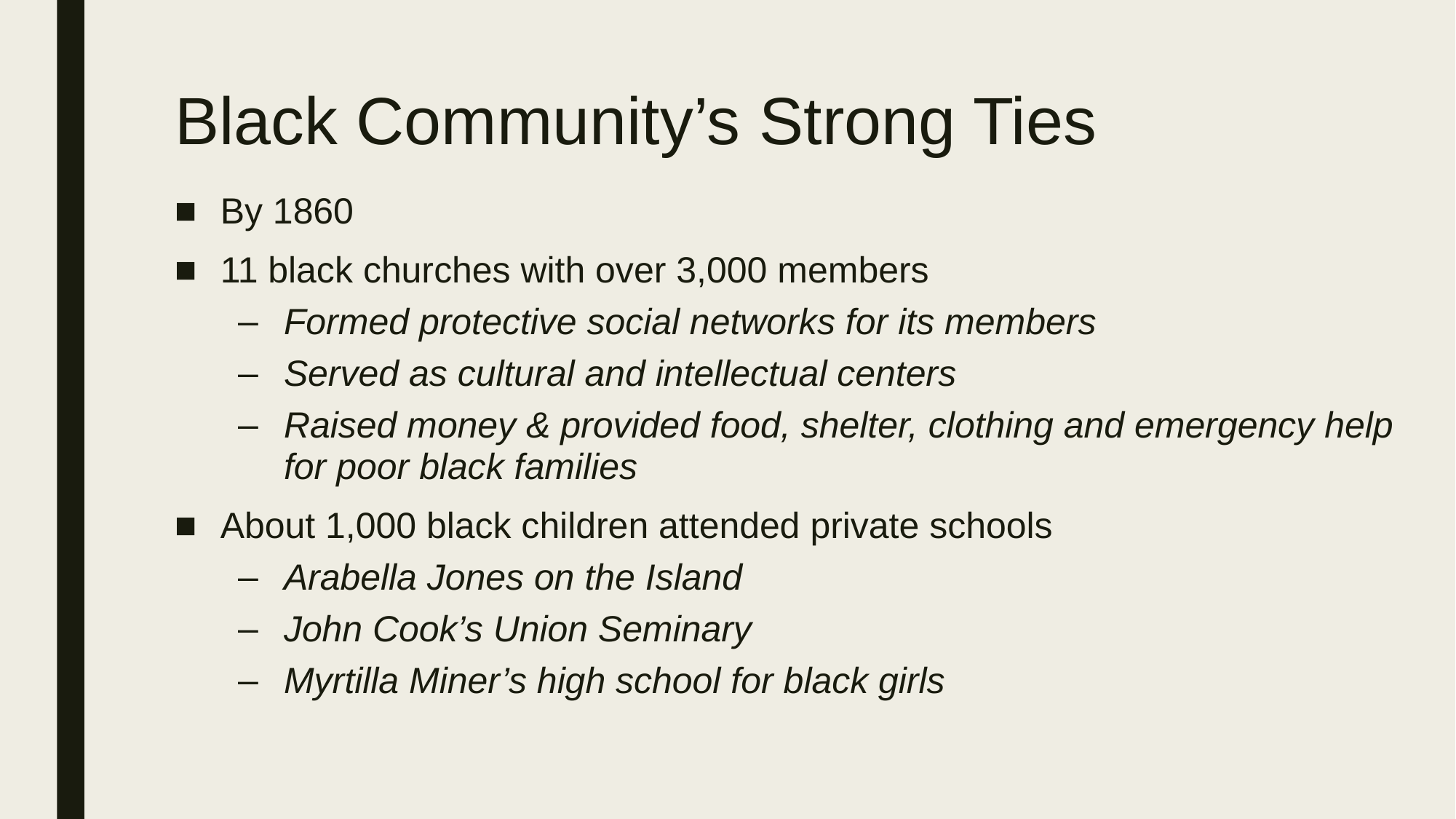

# Black Community’s Strong Ties
By 1860
11 black churches with over 3,000 members
Formed protective social networks for its members
Served as cultural and intellectual centers
Raised money & provided food, shelter, clothing and emergency help for poor black families
About 1,000 black children attended private schools
Arabella Jones on the Island
John Cook’s Union Seminary
Myrtilla Miner’s high school for black girls